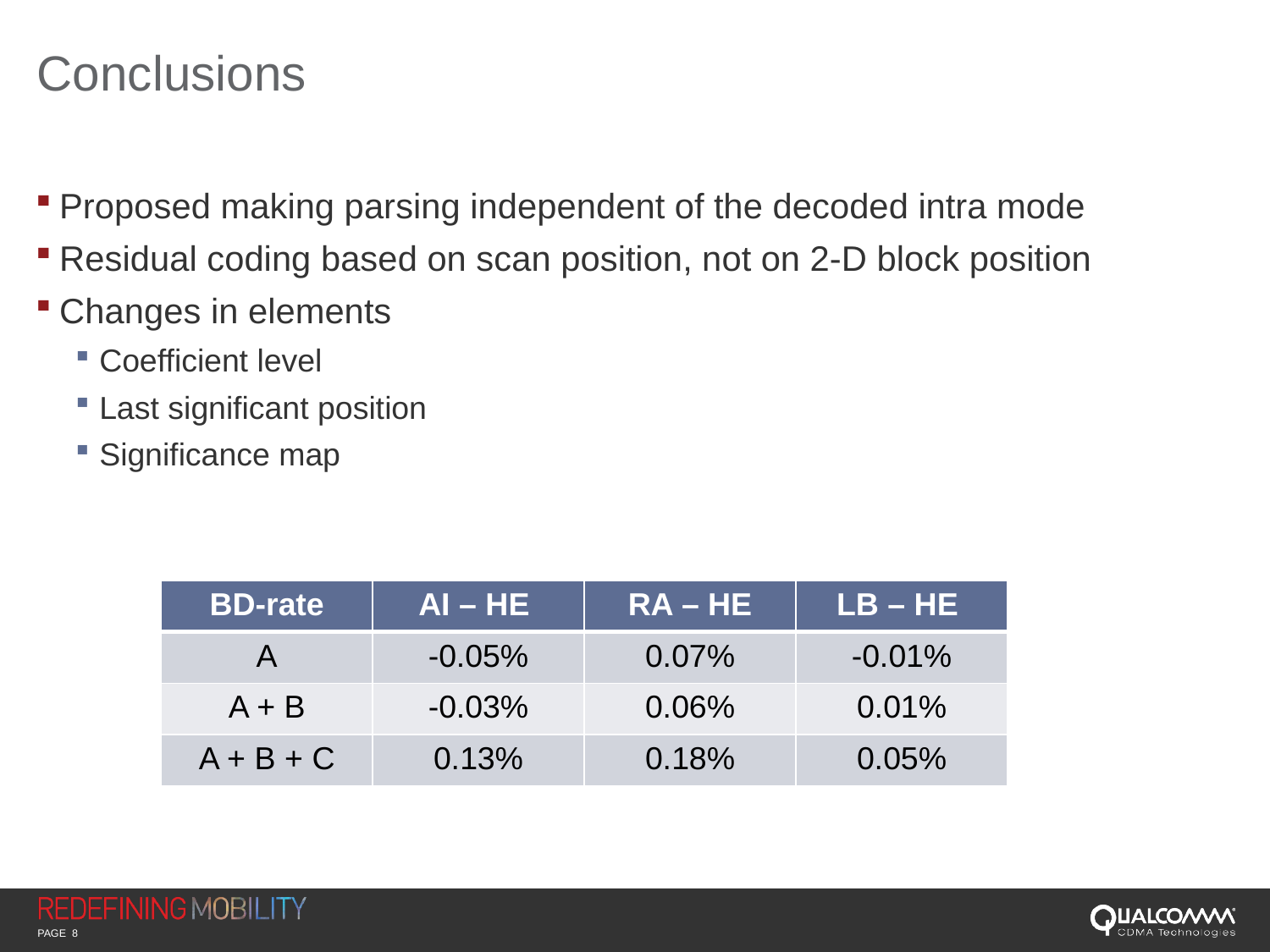

# Conclusions

Proposed making parsing independent of the decoded intra mode
Residual coding based on scan position, not on 2-D block position
Changes in elements
Coefficient level
Last significant position
Significance map

| BD-rate | AI – HE | RA – HE | LB – HE |
| --- | --- | --- | --- |
| A | -0.05% | 0.07% | -0.01% |
| A + B | -0.03% | 0.06% | 0.01% |
| A + B + C | 0.13% | 0.18% | 0.05% |